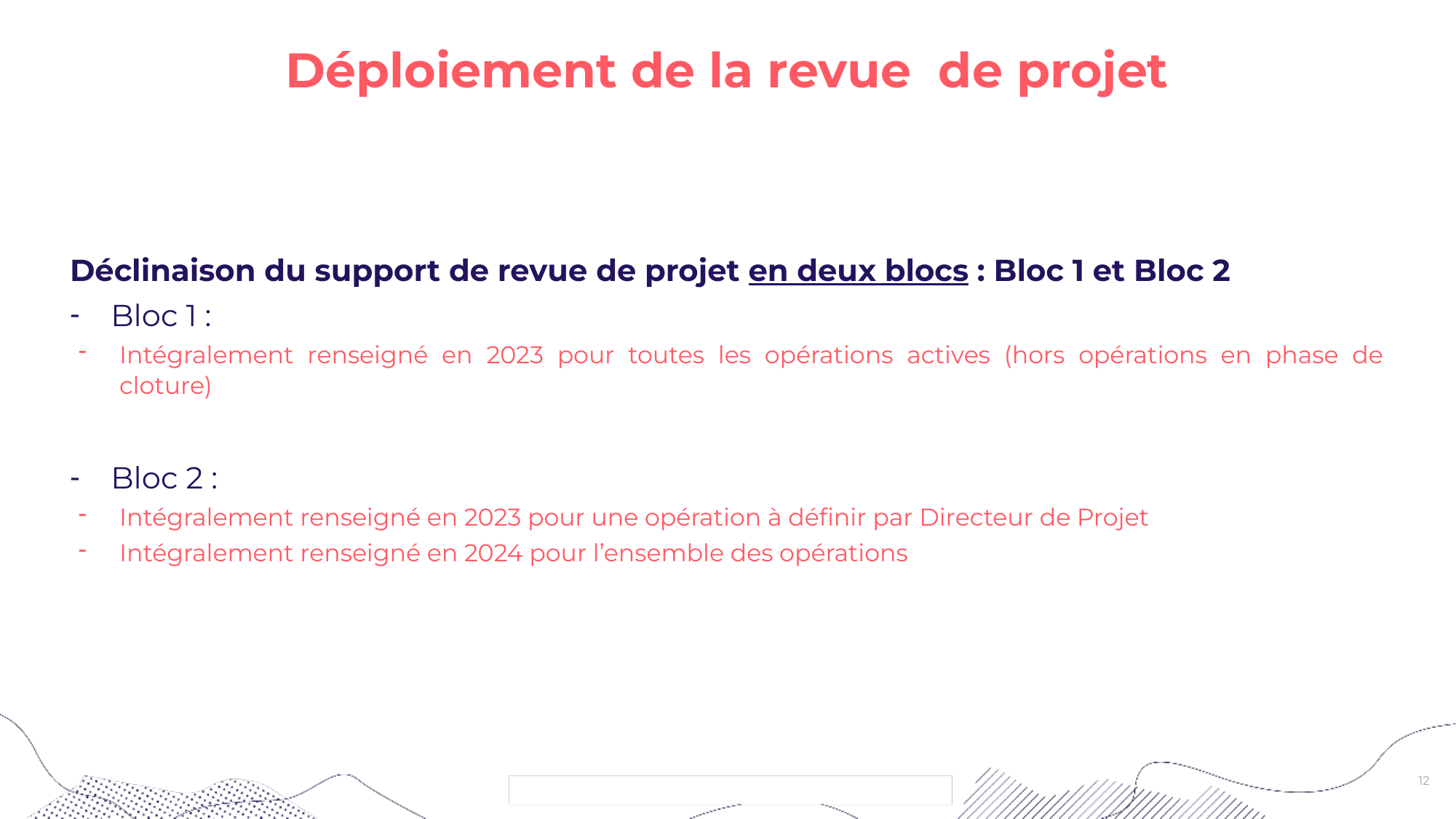

# Déploiement de la revue  de projet
Déclinaison du support de revue de projet en deux blocs : Bloc 1 et Bloc 2
Bloc 1 :
Intégralement renseigné en 2023 pour toutes les opérations actives (hors opérations en phase de cloture)

Bloc 2 :
Intégralement renseigné en 2023 pour une opération à définir par Directeur de Projet
Intégralement renseigné en 2024 pour l’ensemble des opérations

12